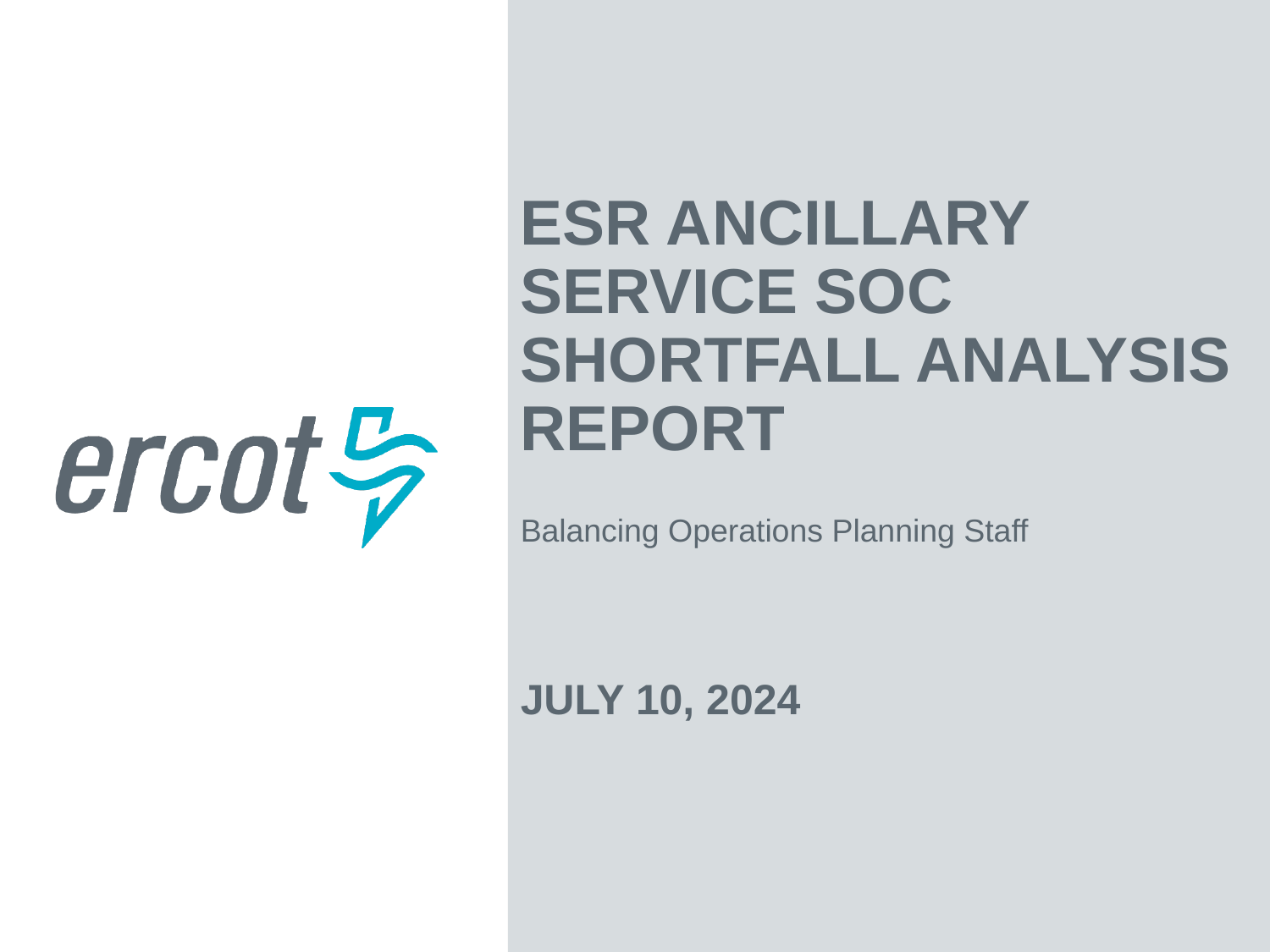

ESR Ancillary Service SOC Shortfall Analysis Report
Balancing Operations Planning Staff

July 10, 2024